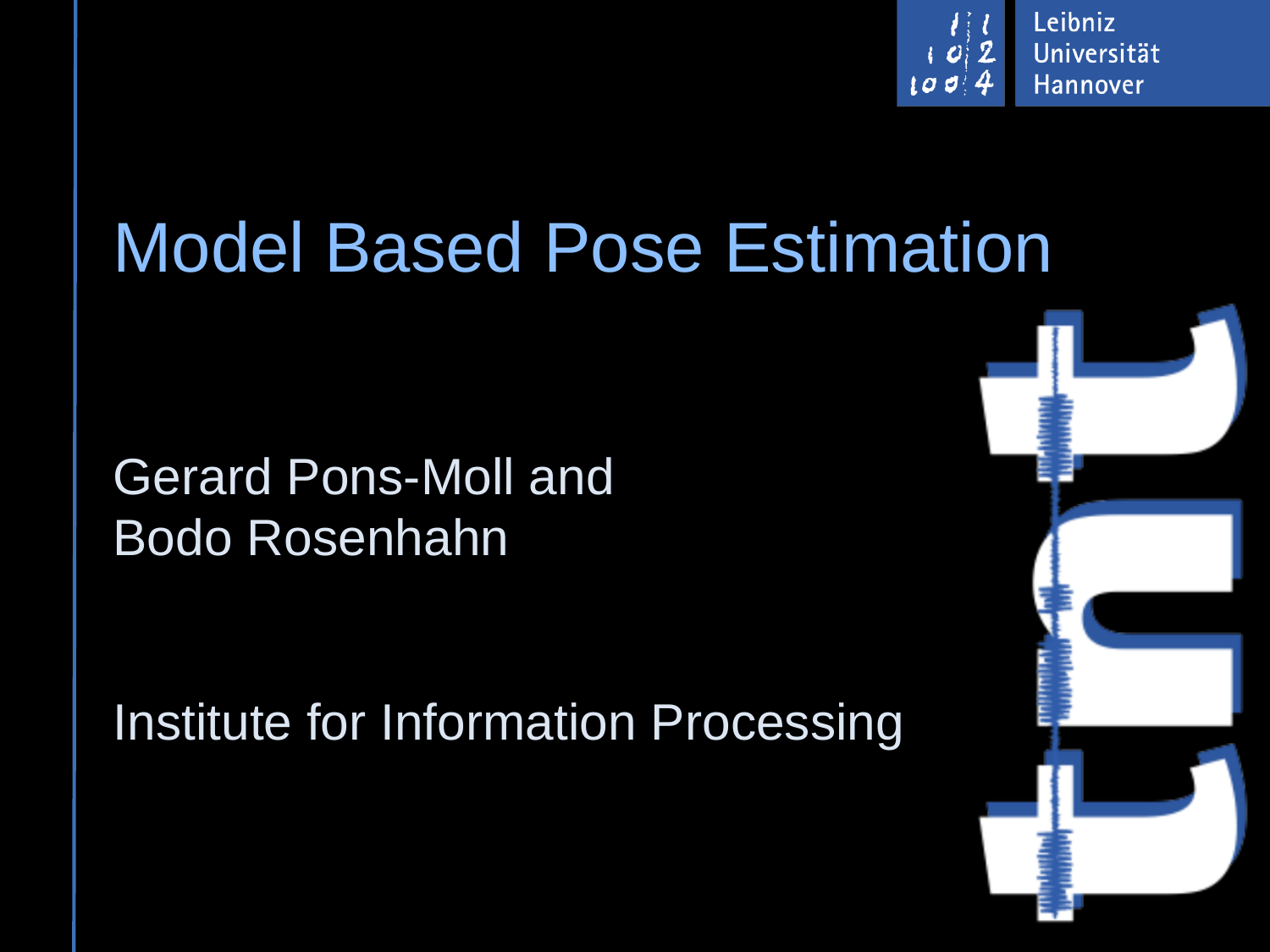

# Model Based Pose Estimation
Gerard Pons-Moll and
Bodo Rosenhahn

Institute for Information Processing